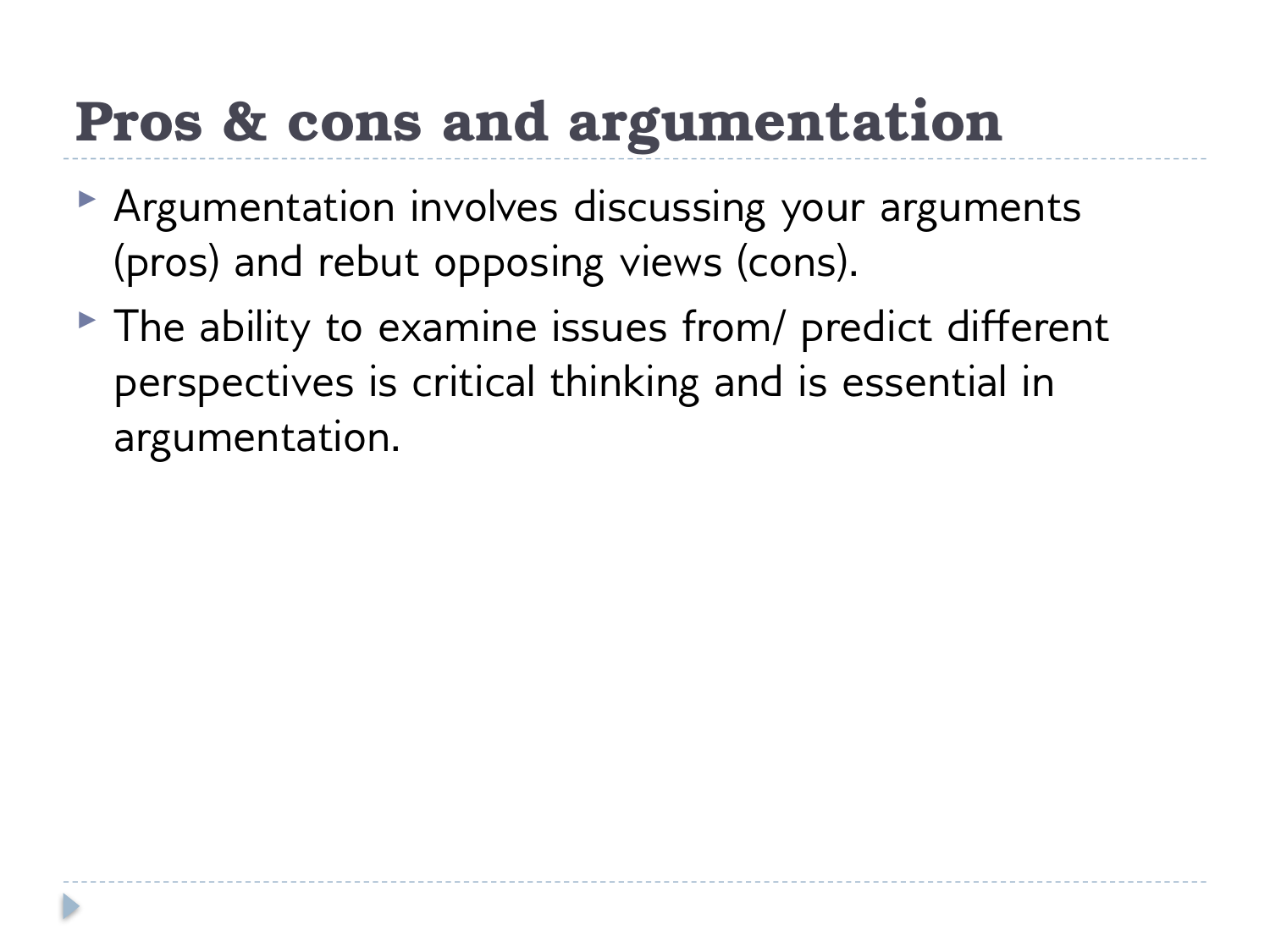

# Pros & cons and argumentation
Argumentation involves discussing your arguments (pros) and rebut opposing views (cons).
The ability to examine issues from/ predict different perspectives is critical thinking and is essential in argumentation.